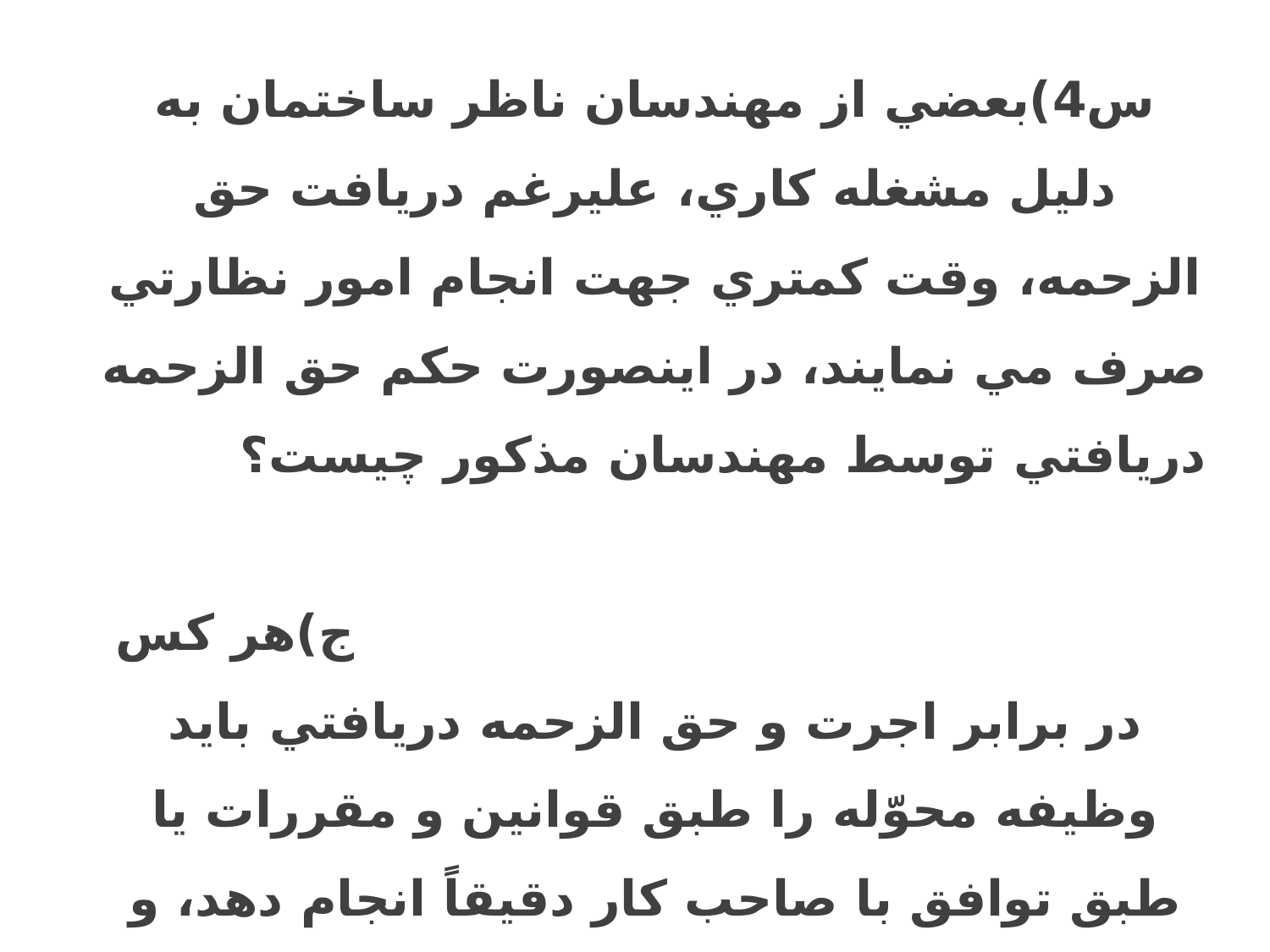

4/1- کوتاهی درنظارت توسط مهندسان ناظر                                                                   س4)بعضي از مهندسان ناظر ساختمان به دليل مشغله كاري، عليرغم دريافت حق الزحمه، وقت كمتري جهت انجام امور نظارتي صرف مي نمايند، در اينصورت حكم حق الزحمه دريافتي توسط مهندسان مذكور چيست؟                                                                                                                            ج)هر كس در برابر اجرت و حق الزحمه دريافتي بايد وظيفه محوّله را طبق قوانين و مقررات يا طبق توافق با صاحب كار دقيقاً انجام دهد، و اگر در انجام وظيفه كوتاهي كند، معصيت كرده و شرعاً ضامن است.